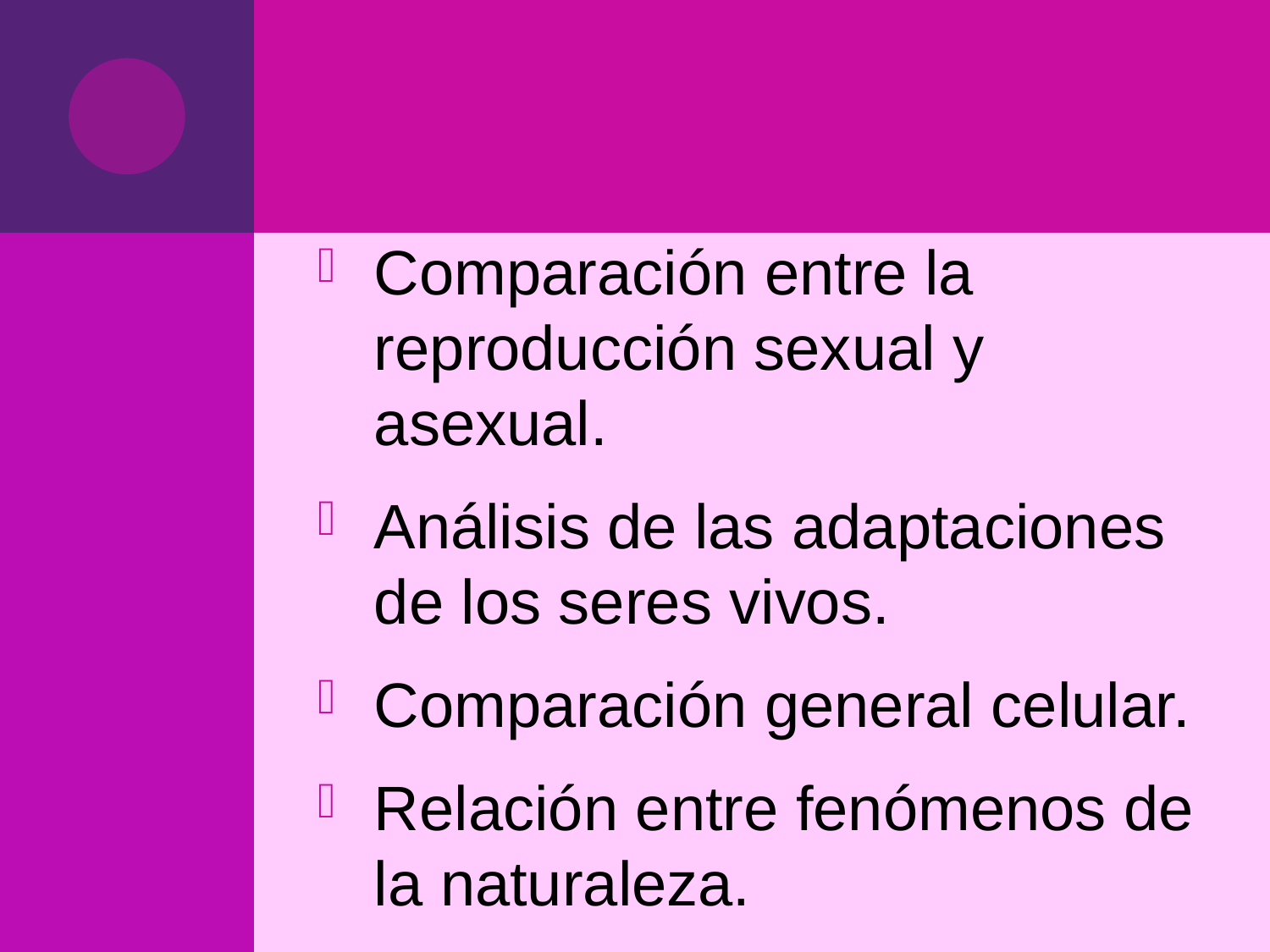

Comparación entre la reproducción sexual y asexual.
Análisis de las adaptaciones de los seres vivos.
Comparación general celular.
Relación entre fenómenos de la naturaleza.